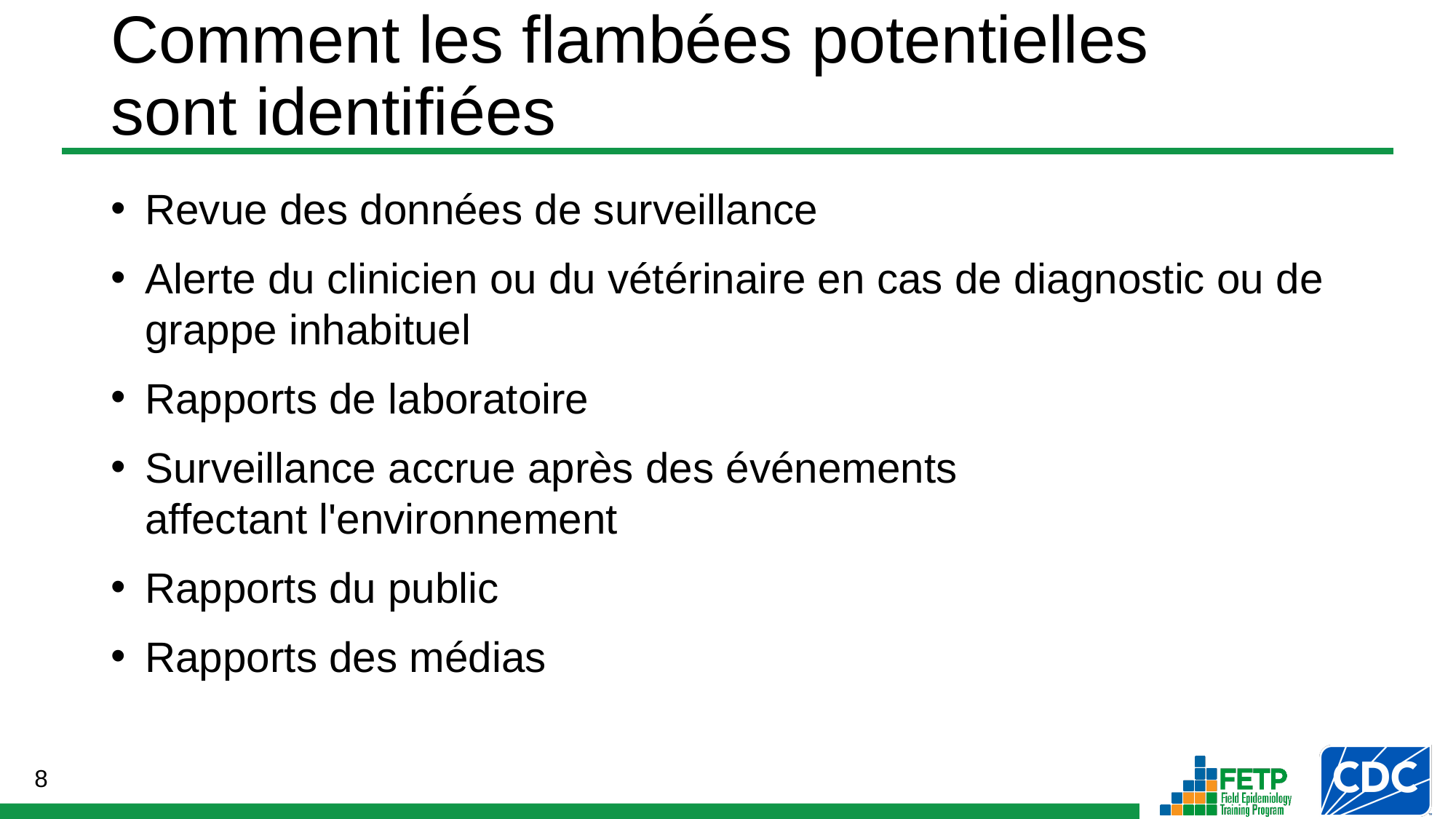

Comment les flambées potentielles sont identifiées
Revue des données de surveillance
Alerte du clinicien ou du vétérinaire en cas de diagnostic ou de grappe inhabituel
Rapports de laboratoire
Surveillance accrue après des événements
affectant l'environnement
Rapports du public
Rapports des médias